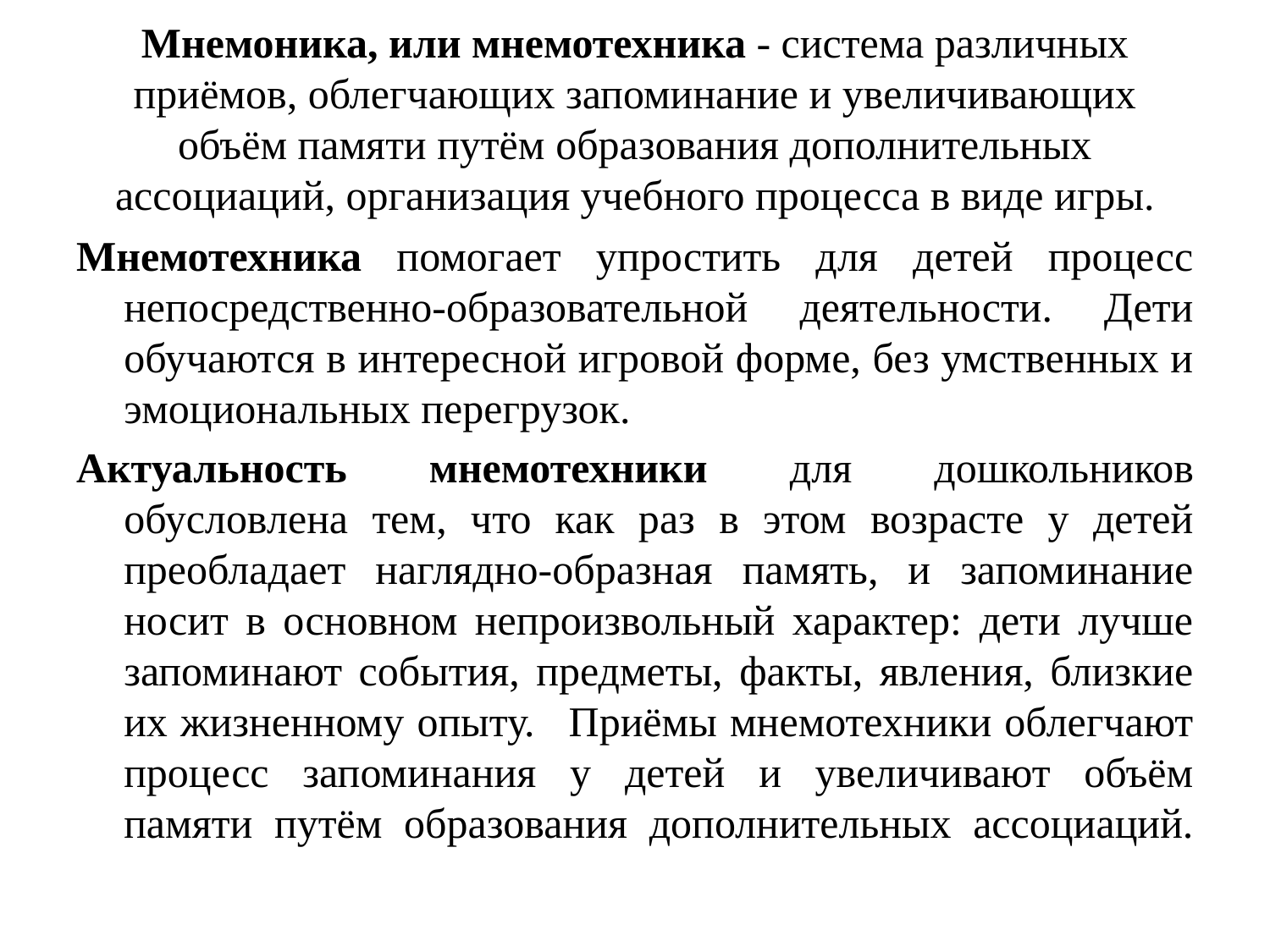

# Мнемоника, или мнемотехника - система различных приёмов, облегчающих запоминание и увеличивающих объём памяти путём образования дополнительных ассоциаций, организация учебного процесса в виде игры.
Мнемотехника помогает упростить для детей процесс непосредственно-образовательной деятельности. Дети обучаются в интересной игровой форме, без умственных и эмоциональных перегрузок.
Актуальность мнемотехники для дошкольников обусловлена тем, что как раз в этом возрасте у детей преобладает наглядно-образная память, и запоминание носит в основном непроизвольный характер: дети лучше запоминают события, предметы, факты, явления, близкие их жизненному опыту.   Приёмы мнемотехники облегчают процесс запоминания у детей и увеличивают объём памяти путём образования дополнительных ассоциаций.